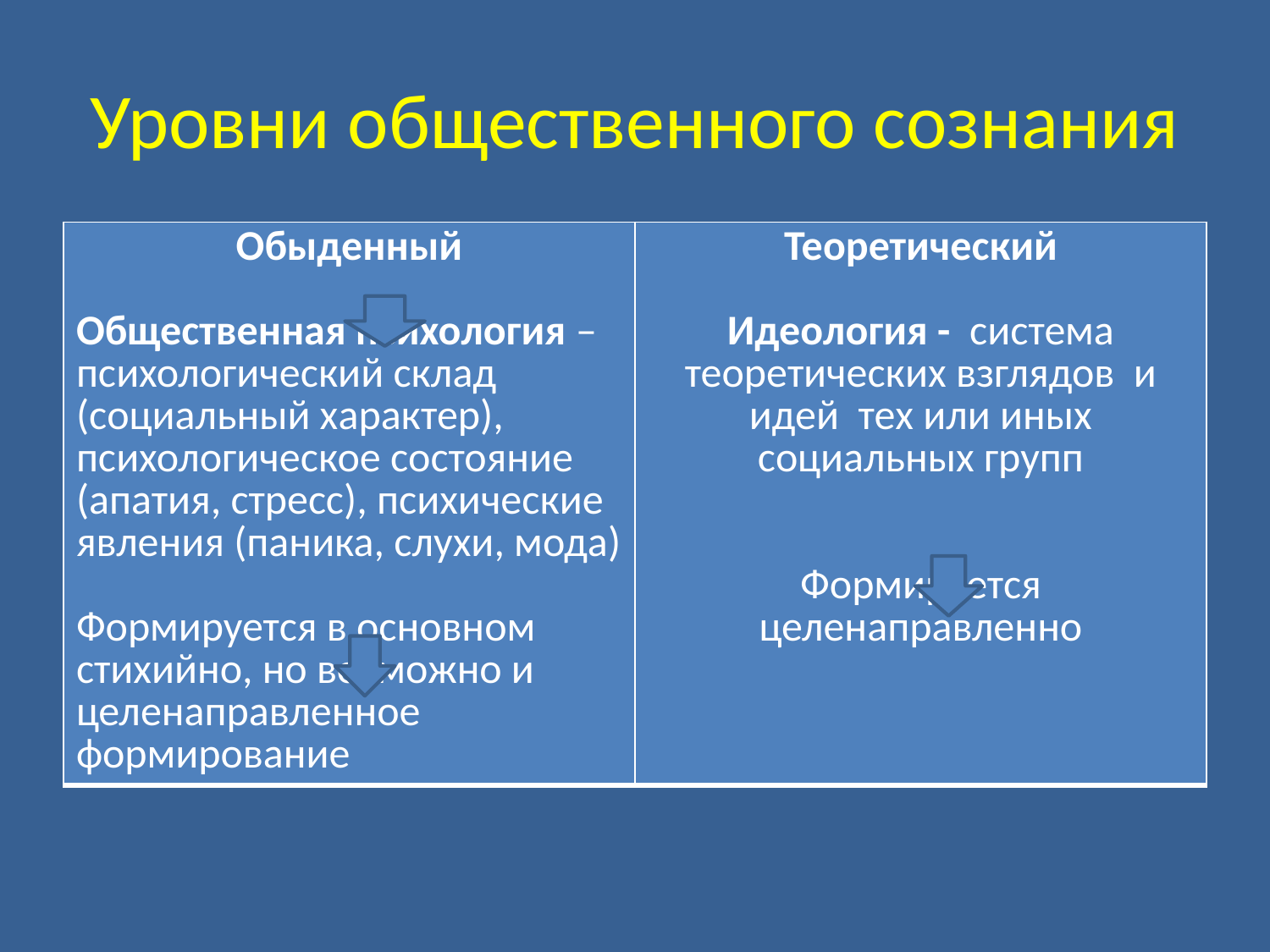

# Уровни общественного сознания
| Обыденный Общественная психология – психологический склад (социальный характер), психологическое состояние (апатия, стресс), психические явления (паника, слухи, мода) Формируется в основном стихийно, но возможно и целенаправленное формирование | Теоретический Идеология - система теоретических взглядов и идей тех или иных социальных групп Формируется целенаправленно |
| --- | --- |